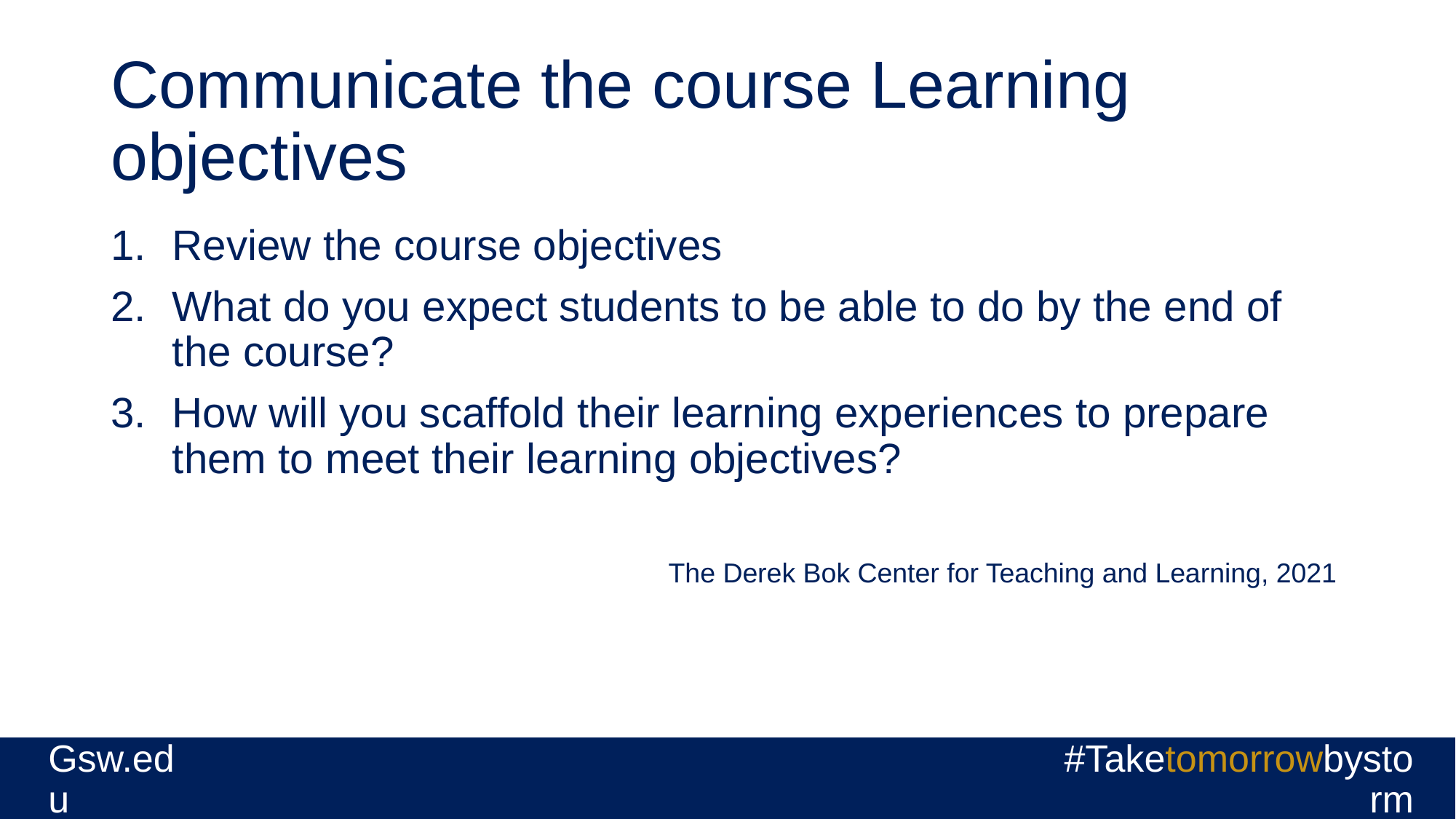

# Communicate the course Learning objectives
Review the course objectives
What do you expect students to be able to do by the end of the course?
How will you scaffold their learning experiences to prepare them to meet their learning objectives?

The Derek Bok Center for Teaching and Learning, 2021